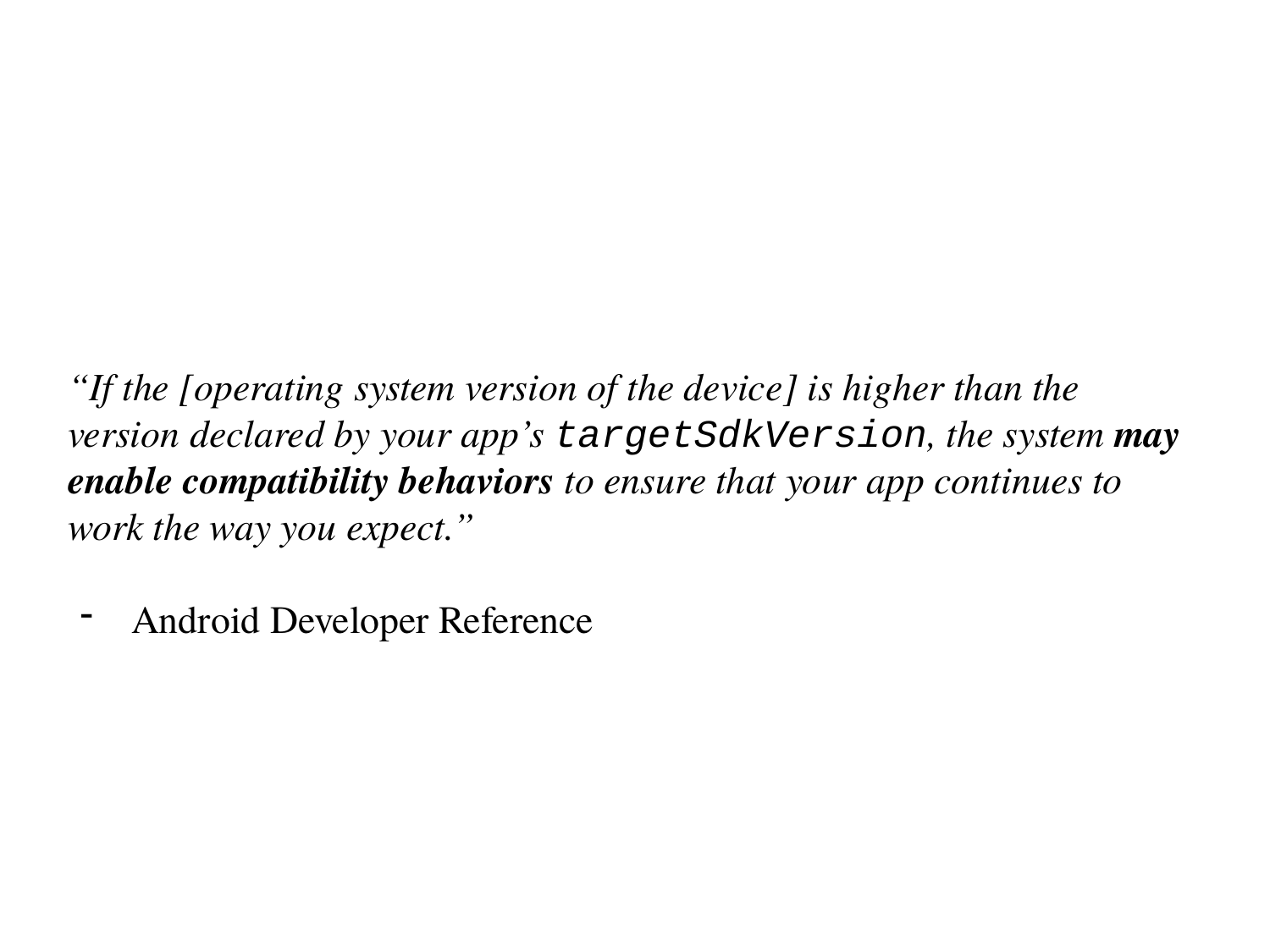

“If the [operating system version of the device] is higher than the version declared by your app’s targetSdkVersion, the system may enable compatibility behaviors to ensure that your app continues to work the way you expect.”

Android Developer Reference